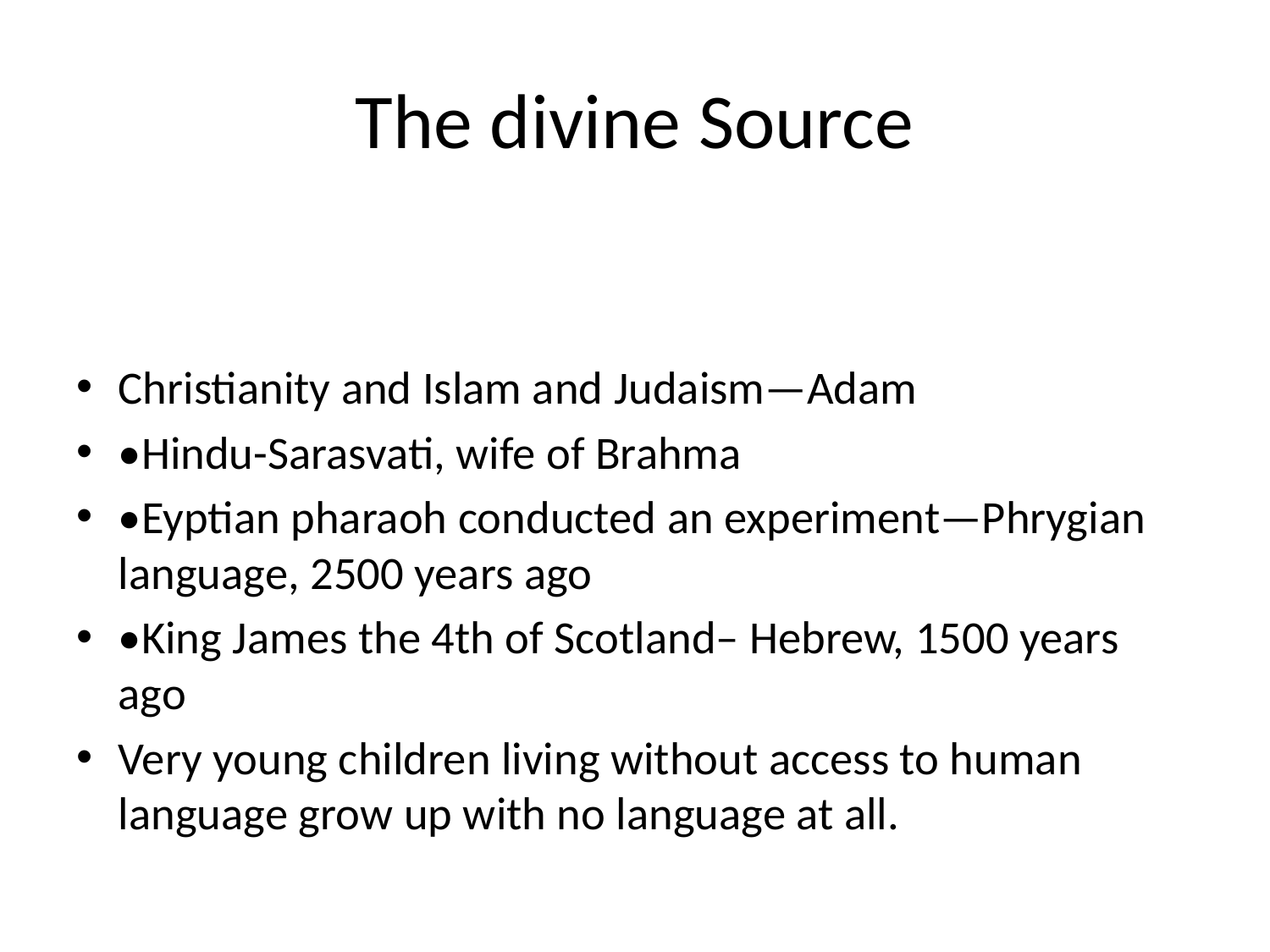

# The divine Source

Christianity and Islam and Judaism—Adam
•Hindu-Sarasvati, wife of Brahma
•Eyptian pharaoh conducted an experiment—Phrygian language, 2500 years ago
•King James the 4th of Scotland– Hebrew, 1500 years ago
Very young children living without access to human language grow up with no language at all.